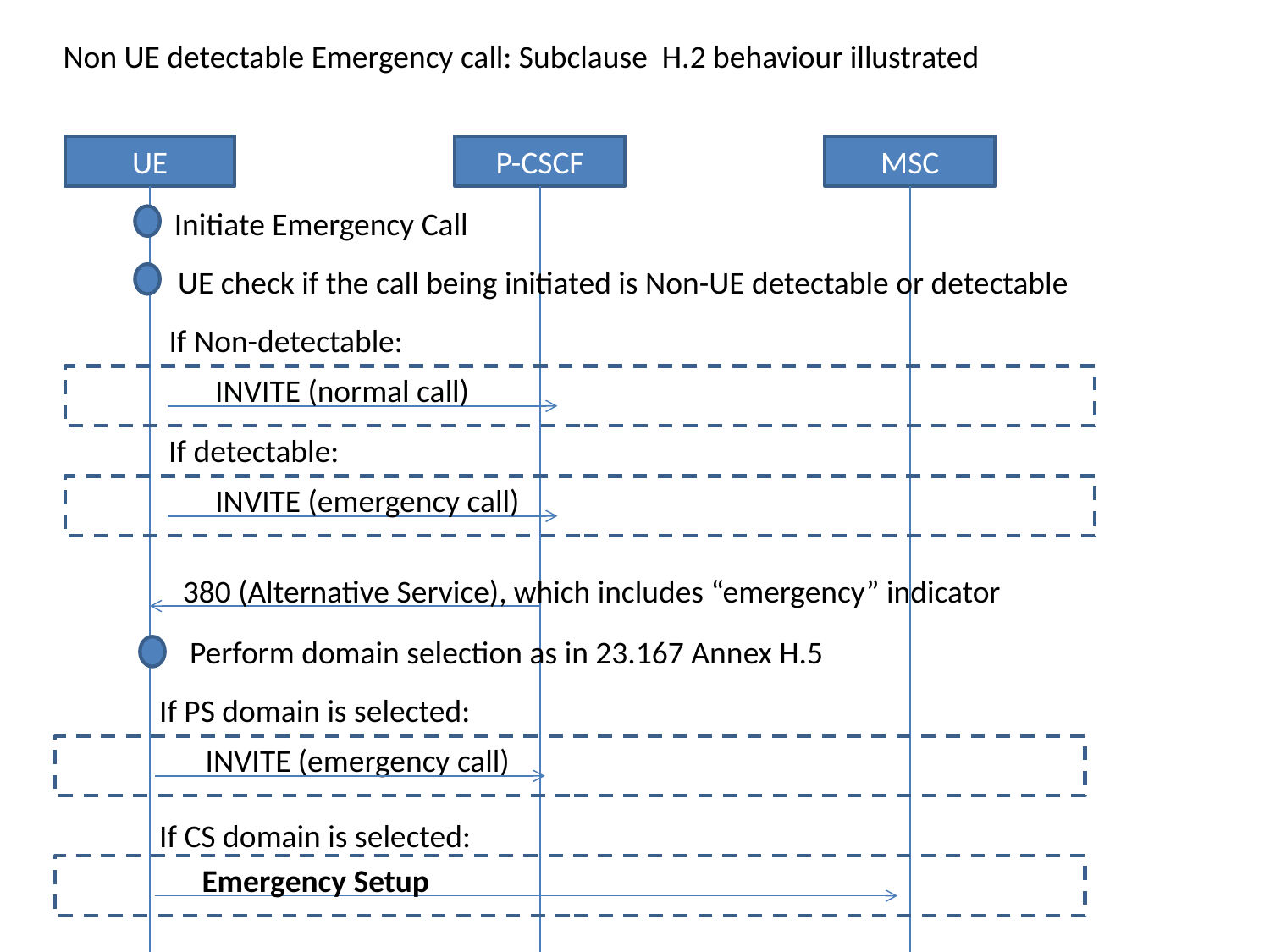

Non UE detectable Emergency call: Subclause  H.2 behaviour illustrated
UE
P-CSCF
MSC
Initiate Emergency Call

UE check if the call being initiated is Non-UE detectable or detectable

If Non-detectable:
INVITE (normal call)

If detectable:
INVITE (emergency call)

380 (Alternative Service), which includes “emergency” indicator
Perform domain selection as in 23.167 Annex H.5

If PS domain is selected:
INVITE (emergency call)

If CS domain is selected:
Emergency Setup